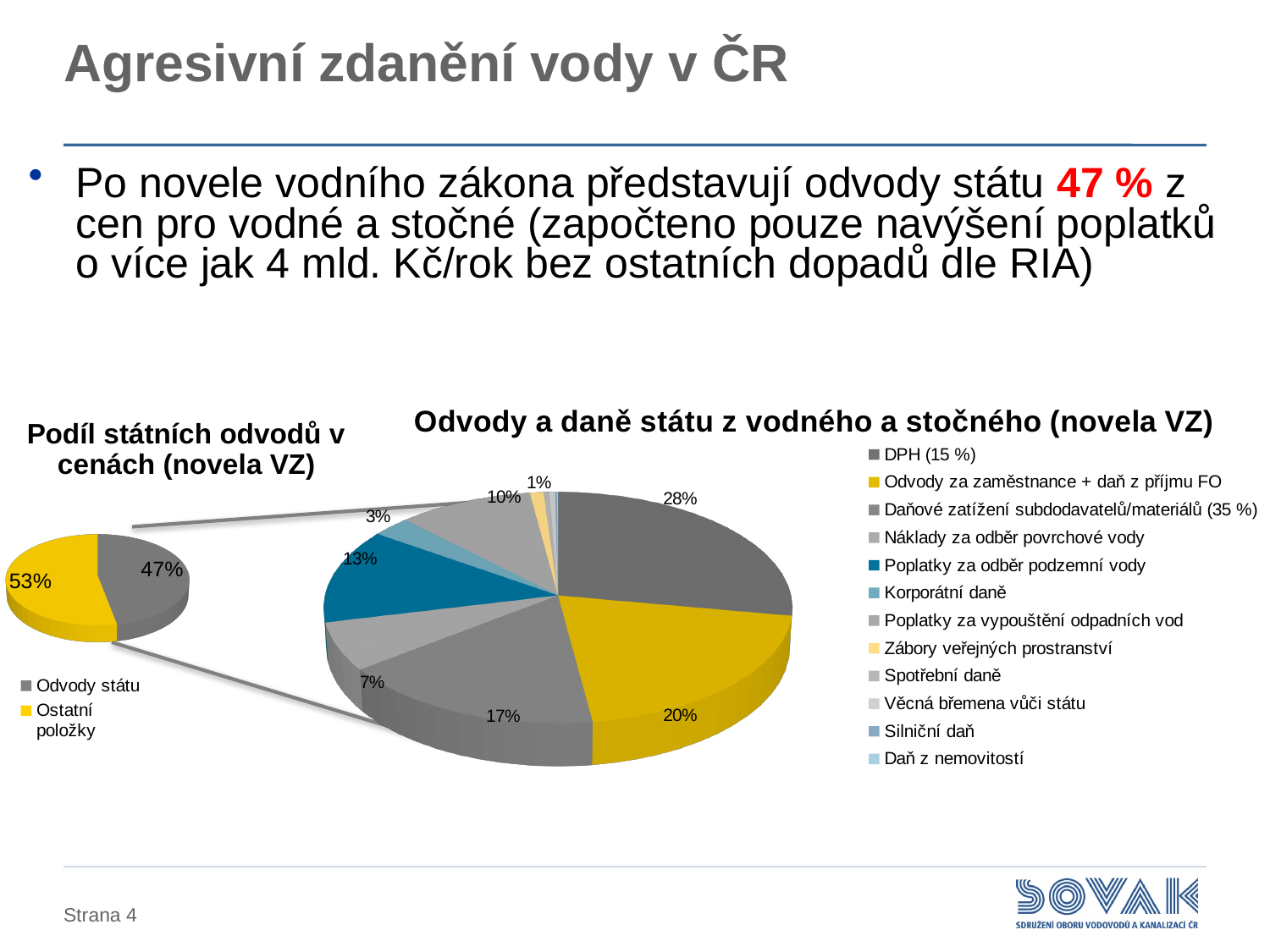

# Agresivní zdanění vody v ČR
Po novele vodního zákona představují odvody státu 47 % z cen pro vodné a stočné (započteno pouze navýšení poplatků o více jak 4 mld. Kč/rok bez ostatních dopadů dle RIA)

[unsupported chart]

[unsupported chart]